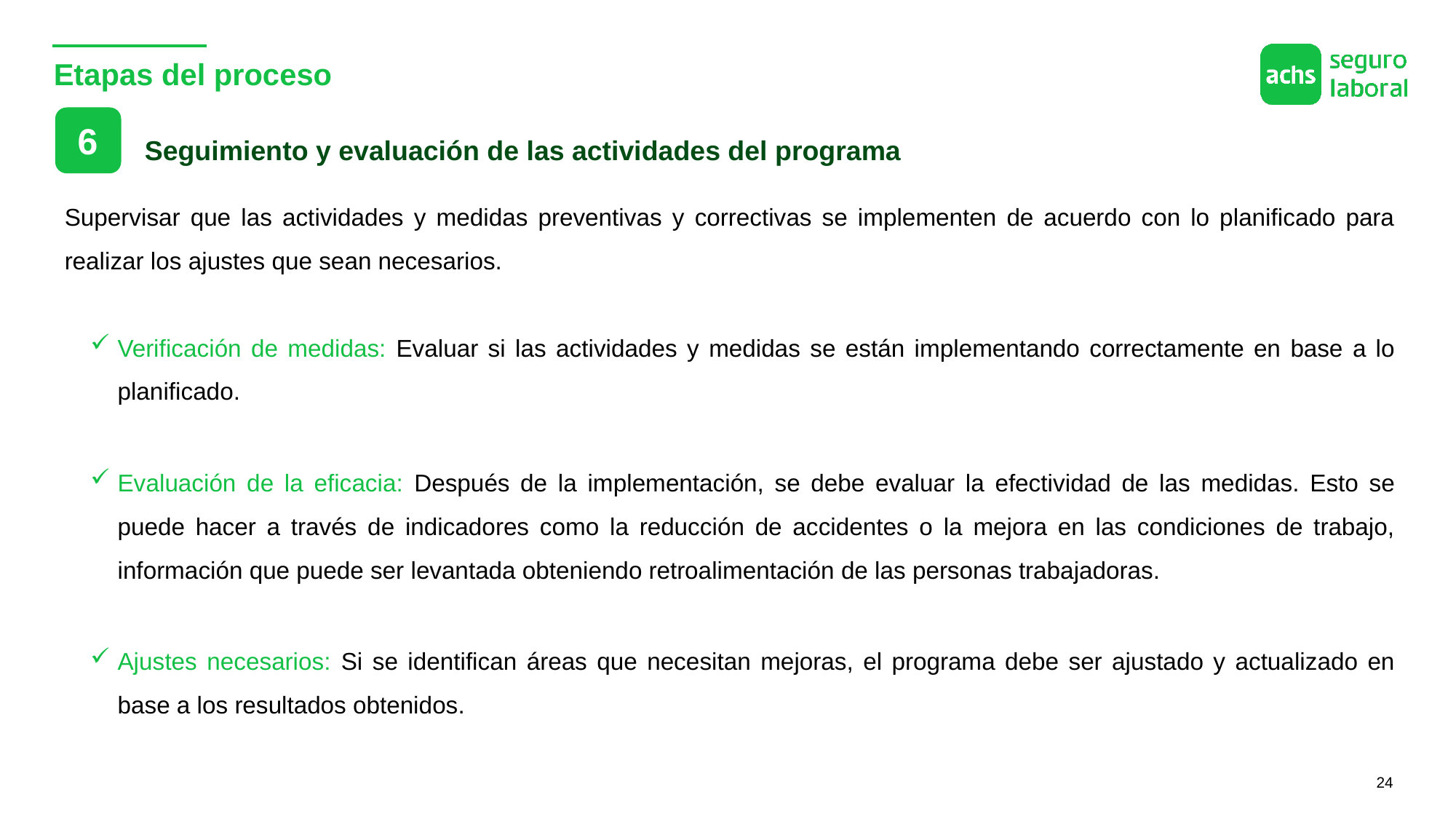

# Etapas del proceso

6
Seguimiento y evaluación de las actividades del programa
Supervisar que las actividades y medidas preventivas y correctivas se implementen de acuerdo con lo planificado para realizar los ajustes que sean necesarios.

Verificación de medidas: Evaluar si las actividades y medidas se están implementando correctamente en base a lo planificado.

Evaluación de la eficacia: Después de la implementación, se debe evaluar la efectividad de las medidas. Esto se puede hacer a través de indicadores como la reducción de accidentes o la mejora en las condiciones de trabajo, información que puede ser levantada obteniendo retroalimentación de las personas trabajadoras.

Ajustes necesarios: Si se identifican áreas que necesitan mejoras, el programa debe ser ajustado y actualizado en base a los resultados obtenidos.
24